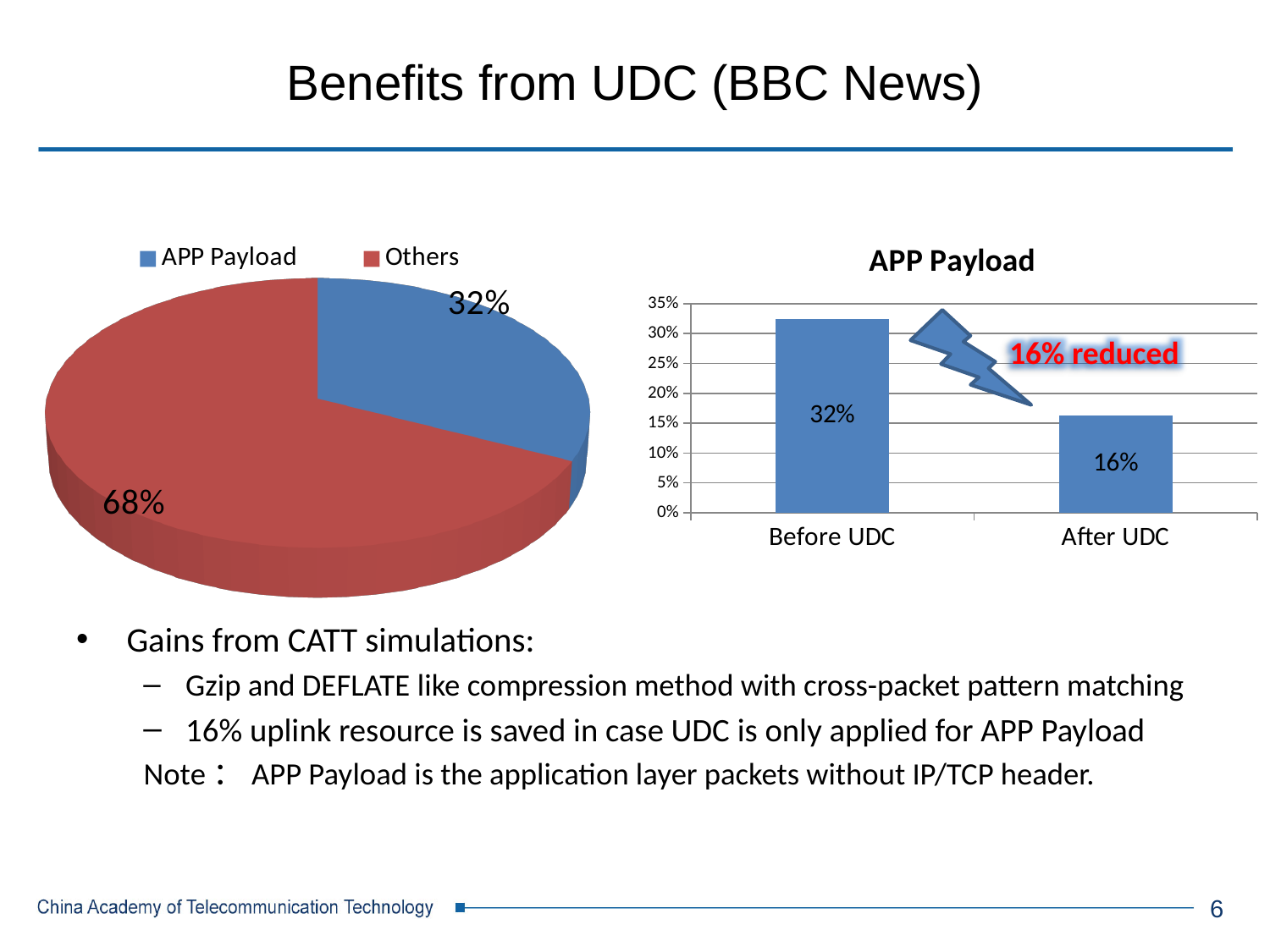

# Benefits from UDC (BBC News)

### Chart:

| Category |  |
|---|---|
| Before UDC | 0.32369304734644416 |
| After UDC | 0.16316617721769947 |

[unsupported chart]

16% reduced
Gains from CATT simulations:
Gzip and DEFLATE like compression method with cross-packet pattern matching
16% uplink resource is saved in case UDC is only applied for APP Payload
Note：APP Payload is the application layer packets without IP/TCP header.

6